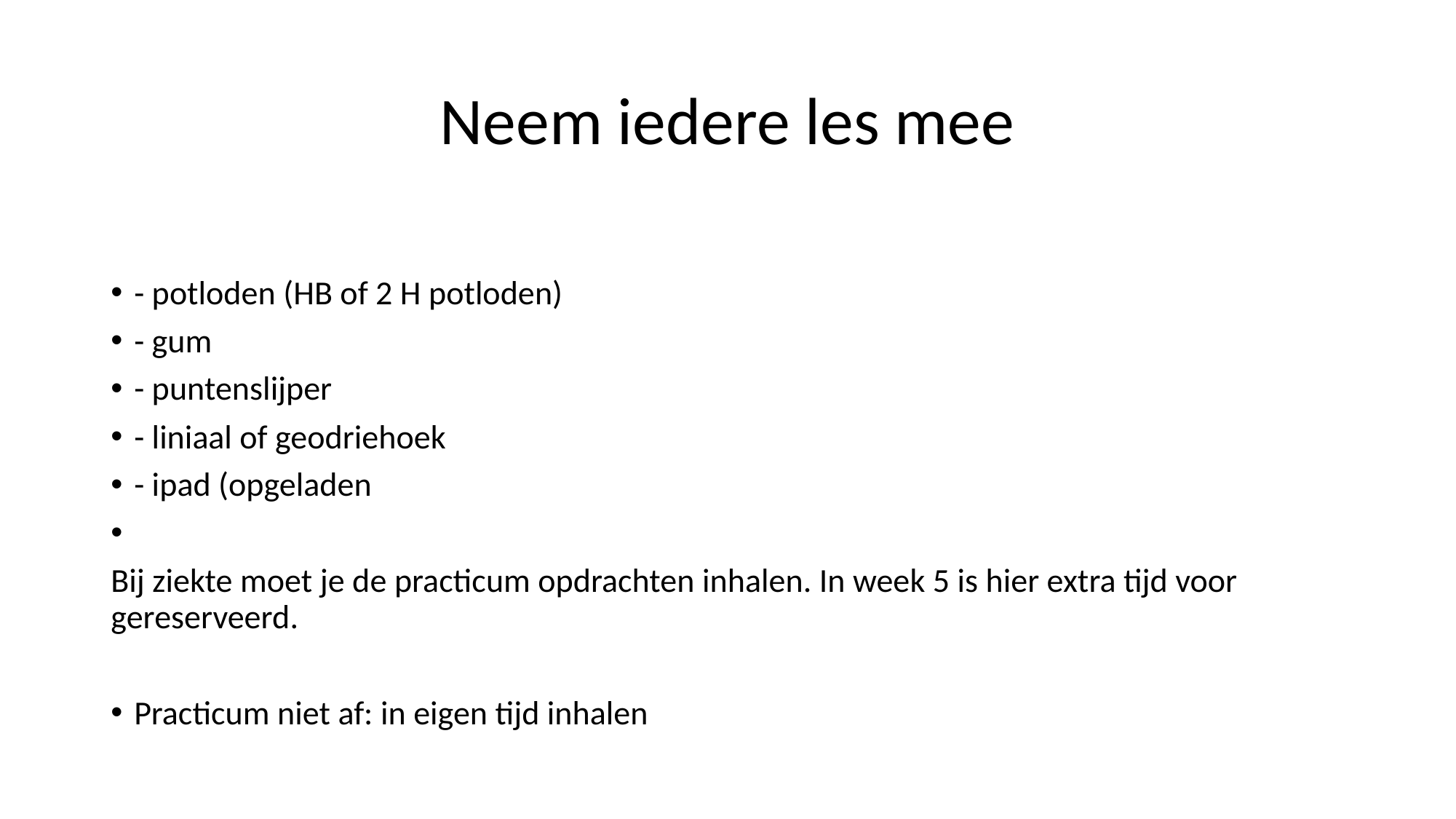

# Neem iedere les mee

- potloden (HB of 2 H potloden)
- gum
- puntenslijper
- liniaal of geodriehoek
- ipad (opgeladen

Bij ziekte moet je de practicum opdrachten inhalen. In week 5 is hier extra tijd voor gereserveerd.

Practicum niet af: in eigen tijd inhalen